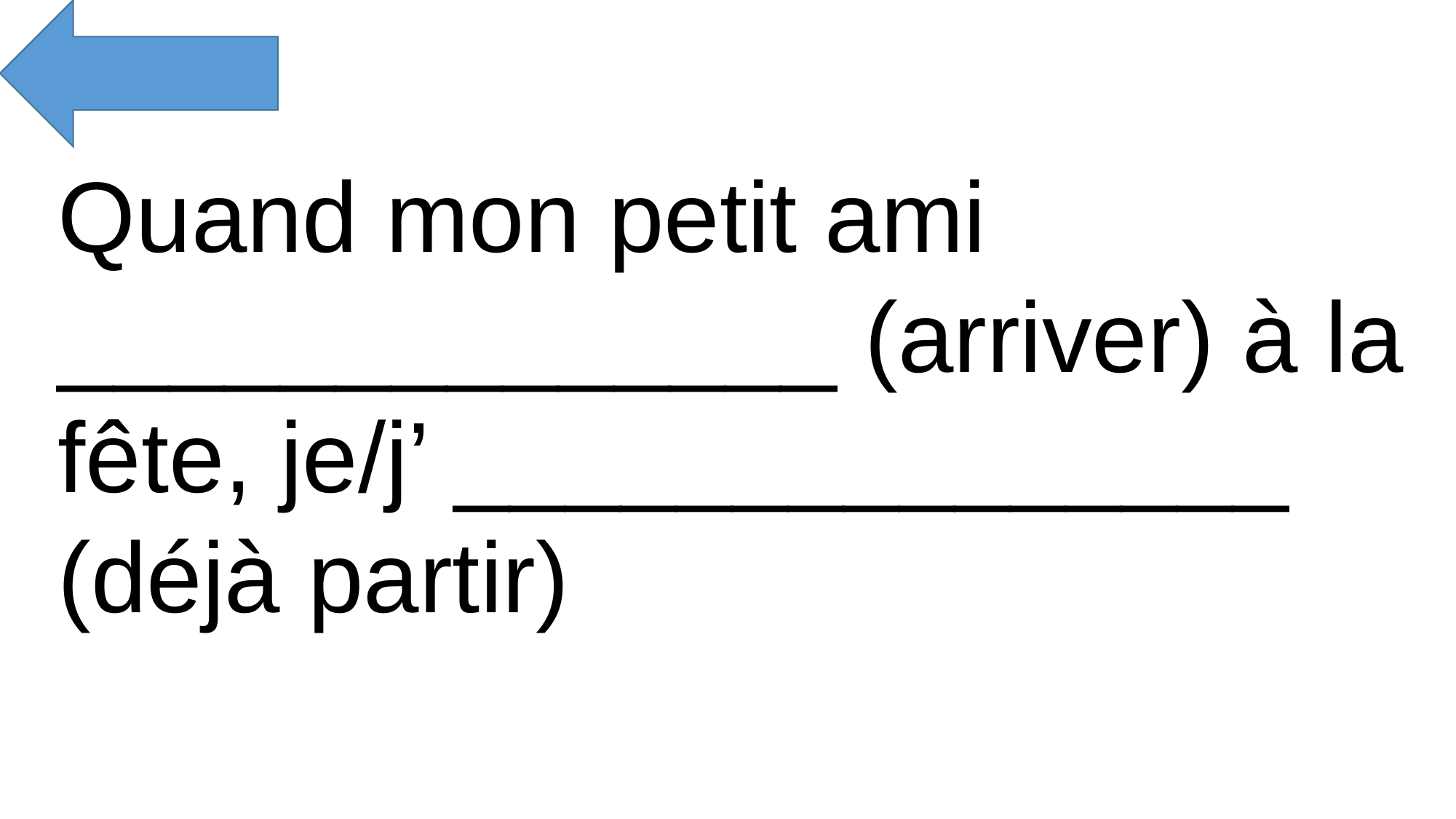

Quand mon petit ami ______________ (arriver) à la fête, je/j’ _______________ (déjà partir)